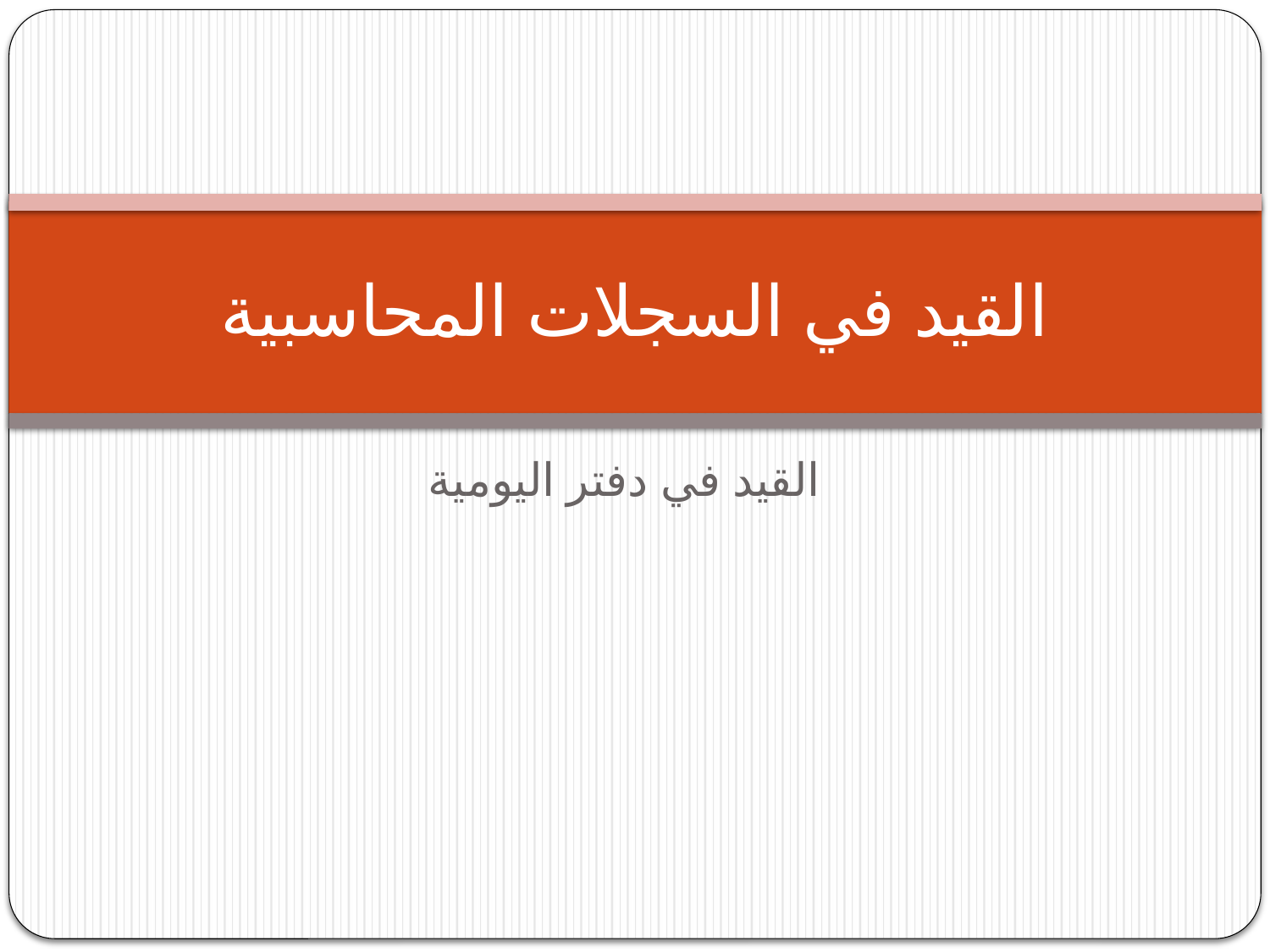

# القيد في السجلات المحاسبية
القيد في دفتر اليومية